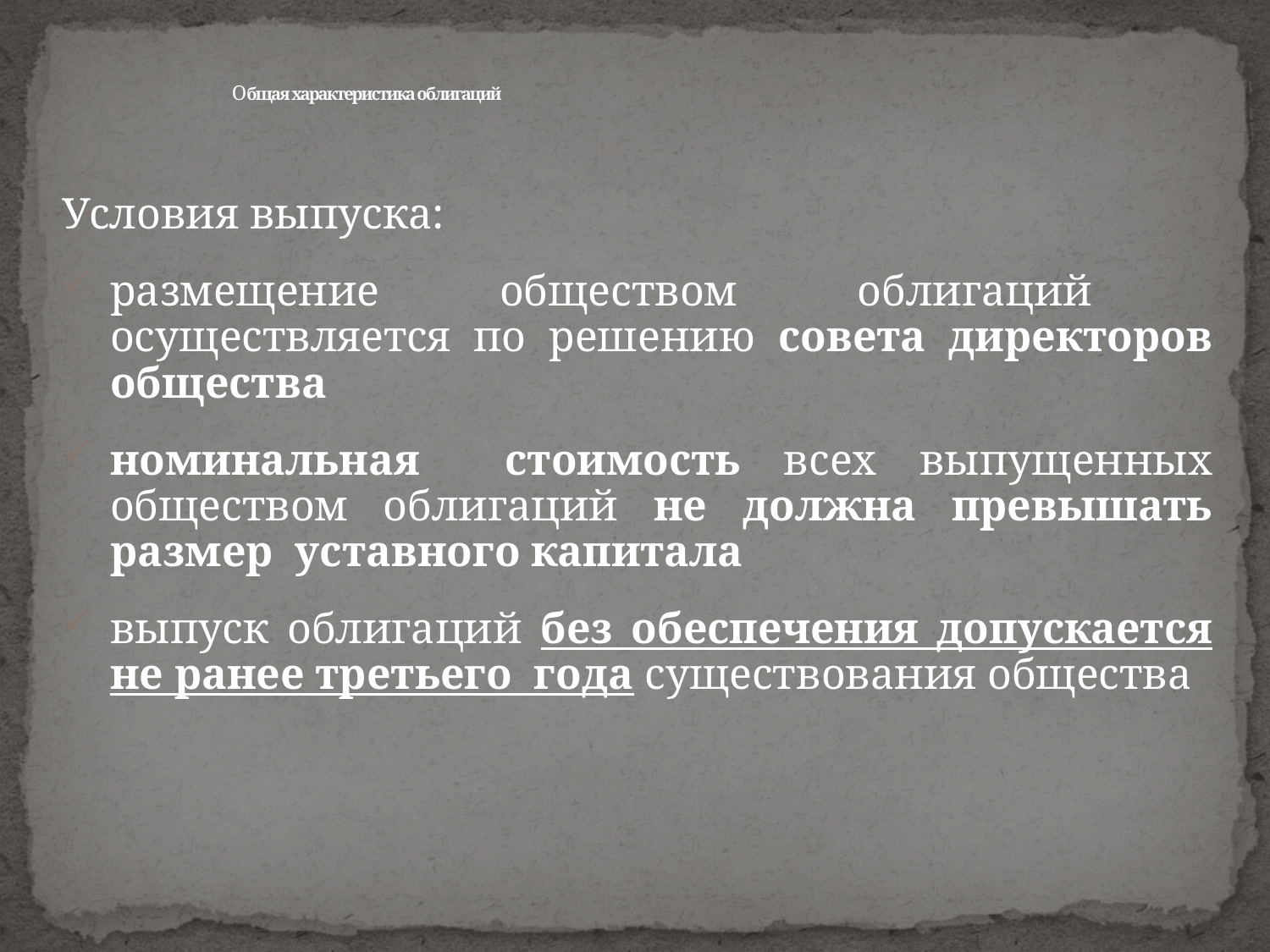

# Общая характеристика облигаций
Условия выпуска:
размещение обществом облигаций  осуществляется по решению совета директоров общества
номинальная  стоимость всех выпущенных обществом облигаций не должна превышать размер  уставного капитала
выпуск облигаций без обеспечения допускается не ранее третьего  года существования общества